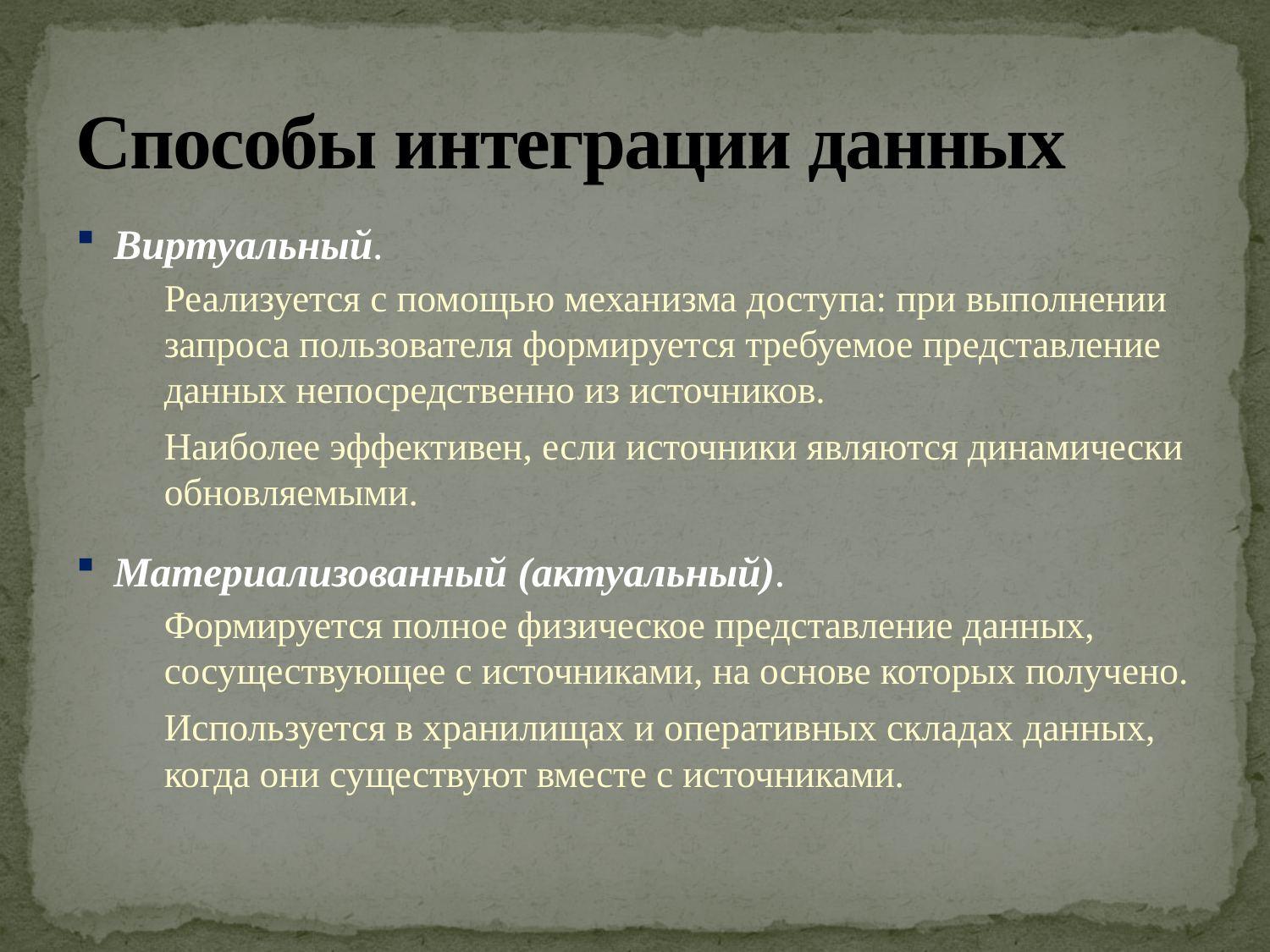

# Способы интеграции данных
Виртуальный.
	Реализуется с помощью механизма доступа: при выполнении запроса пользователя формируется требуемое представление данных непосредственно из источников.
	Наиболее эффективен, если источники являются динамически обновляемыми.
Материализованный (актуальный).
	Формируется полное физическое представление данных, сосуществующее с источниками, на основе которых получено.
	Используется в хранилищах и оперативных складах данных, когда они существуют вместе с источниками.